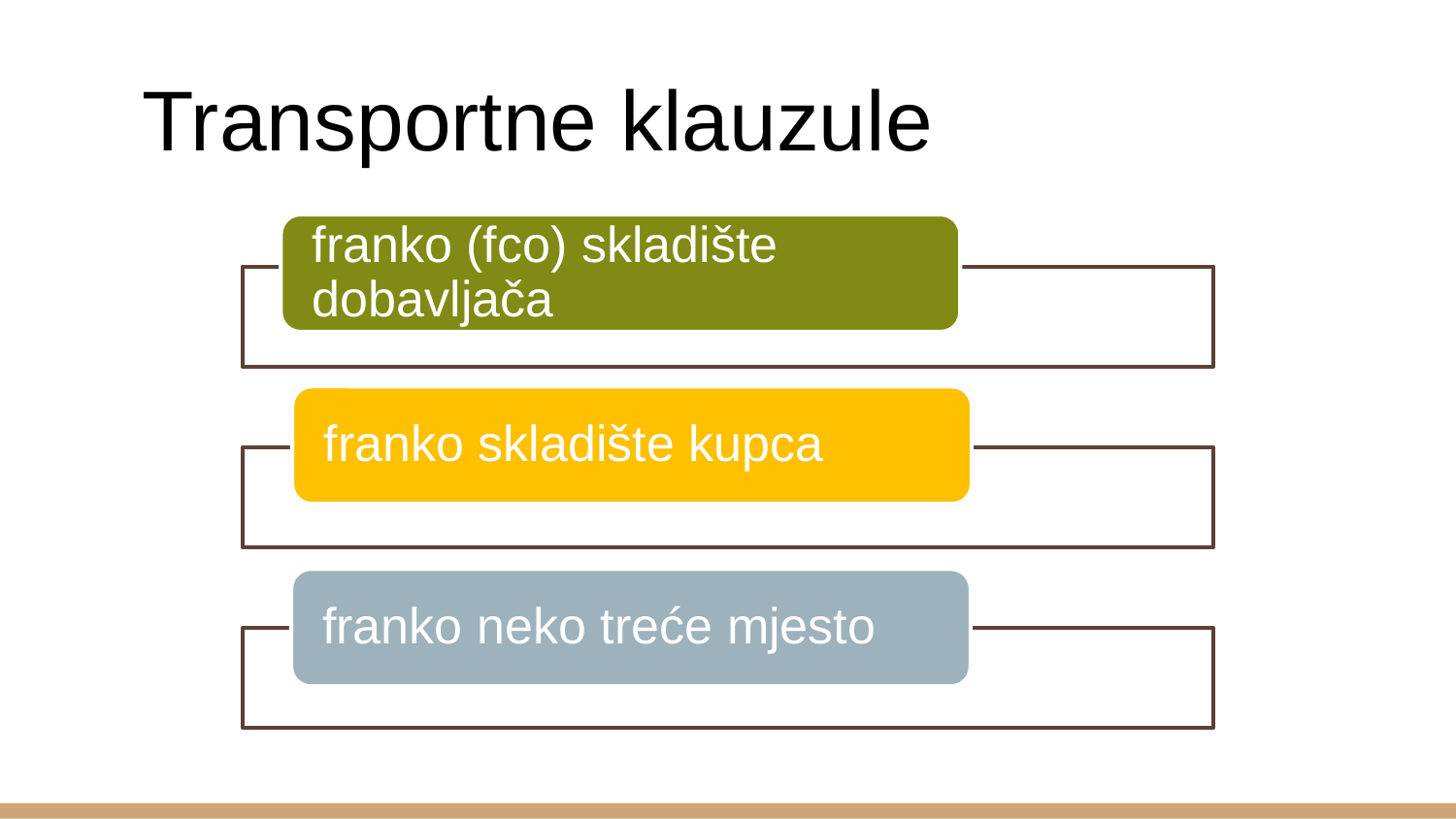

# Transportne klauzule

franko (fco) skladište dobavljača
franko skladište kupca
franko neko treće mjesto